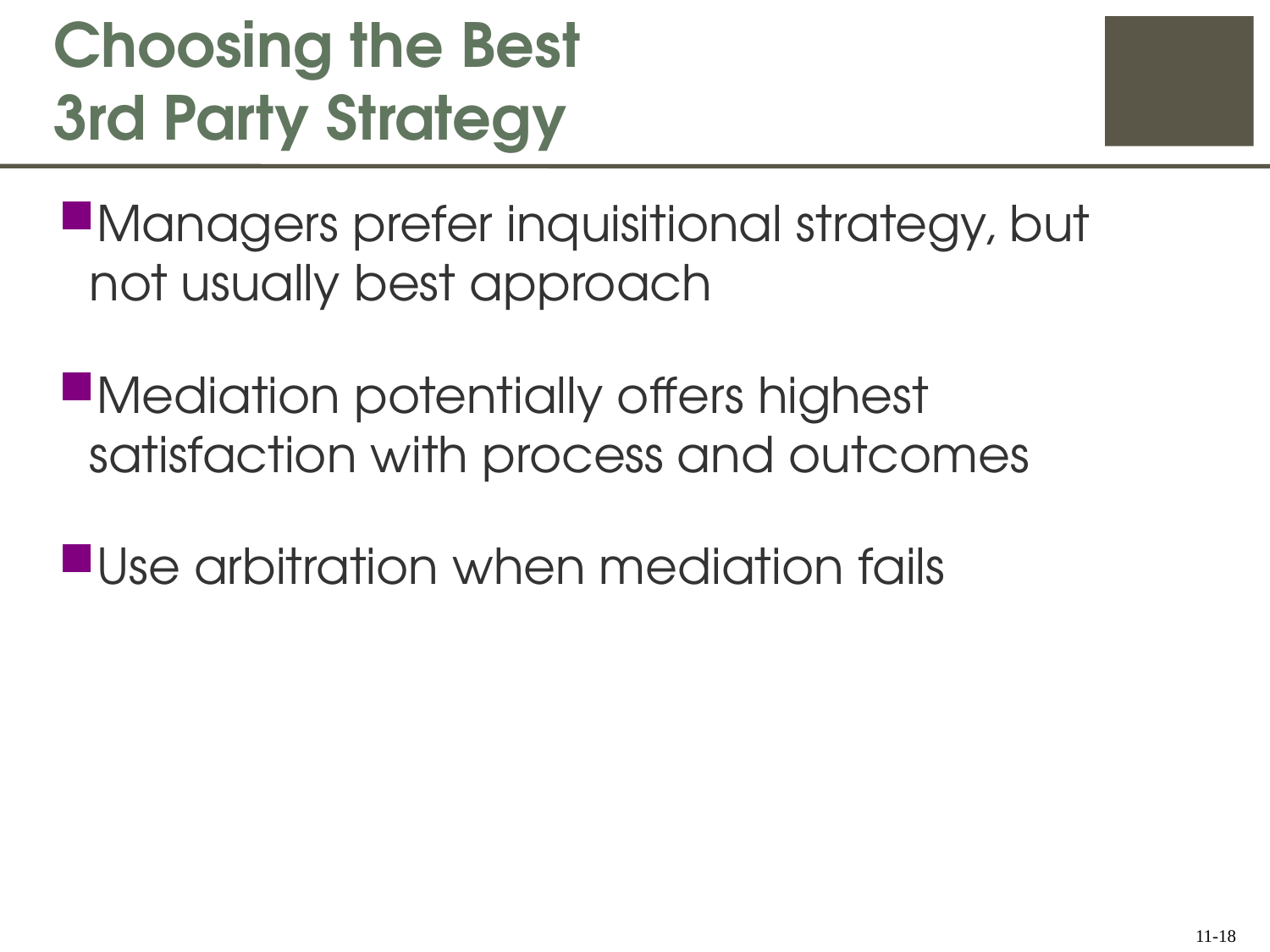

# Choosing the Best 3rd Party Strategy
Managers prefer inquisitional strategy, but not usually best approach
Mediation potentially offers highest satisfaction with process and outcomes
Use arbitration when mediation fails